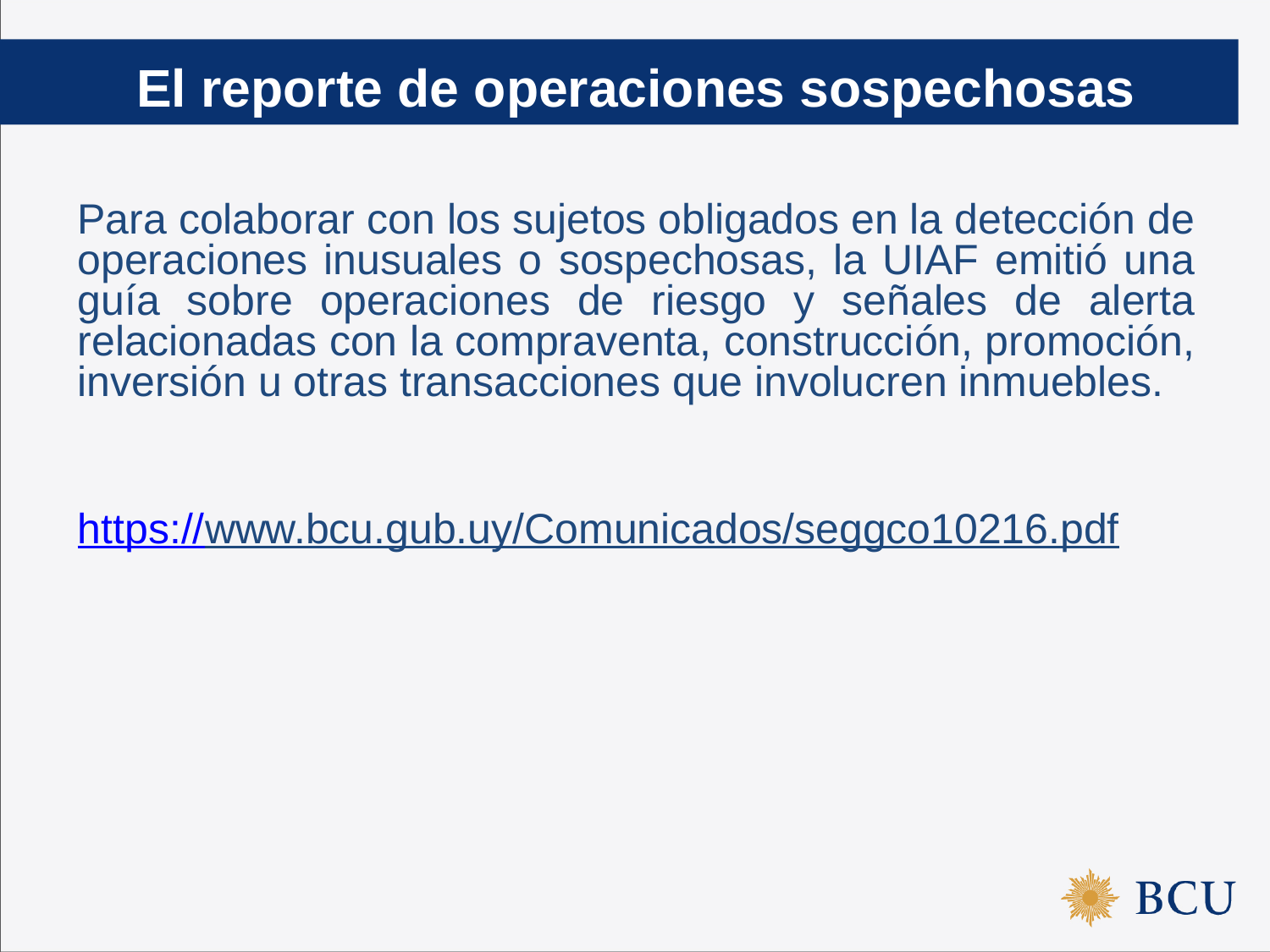

El reporte de operaciones sospechosas

Para colaborar con los sujetos obligados en la detección de operaciones inusuales o sospechosas, la UIAF emitió una guía sobre operaciones de riesgo y señales de alerta relacionadas con la compraventa, construcción, promoción, inversión u otras transacciones que involucren inmuebles.

https://www.bcu.gub.uy/Comunicados/seggco10216.pdf